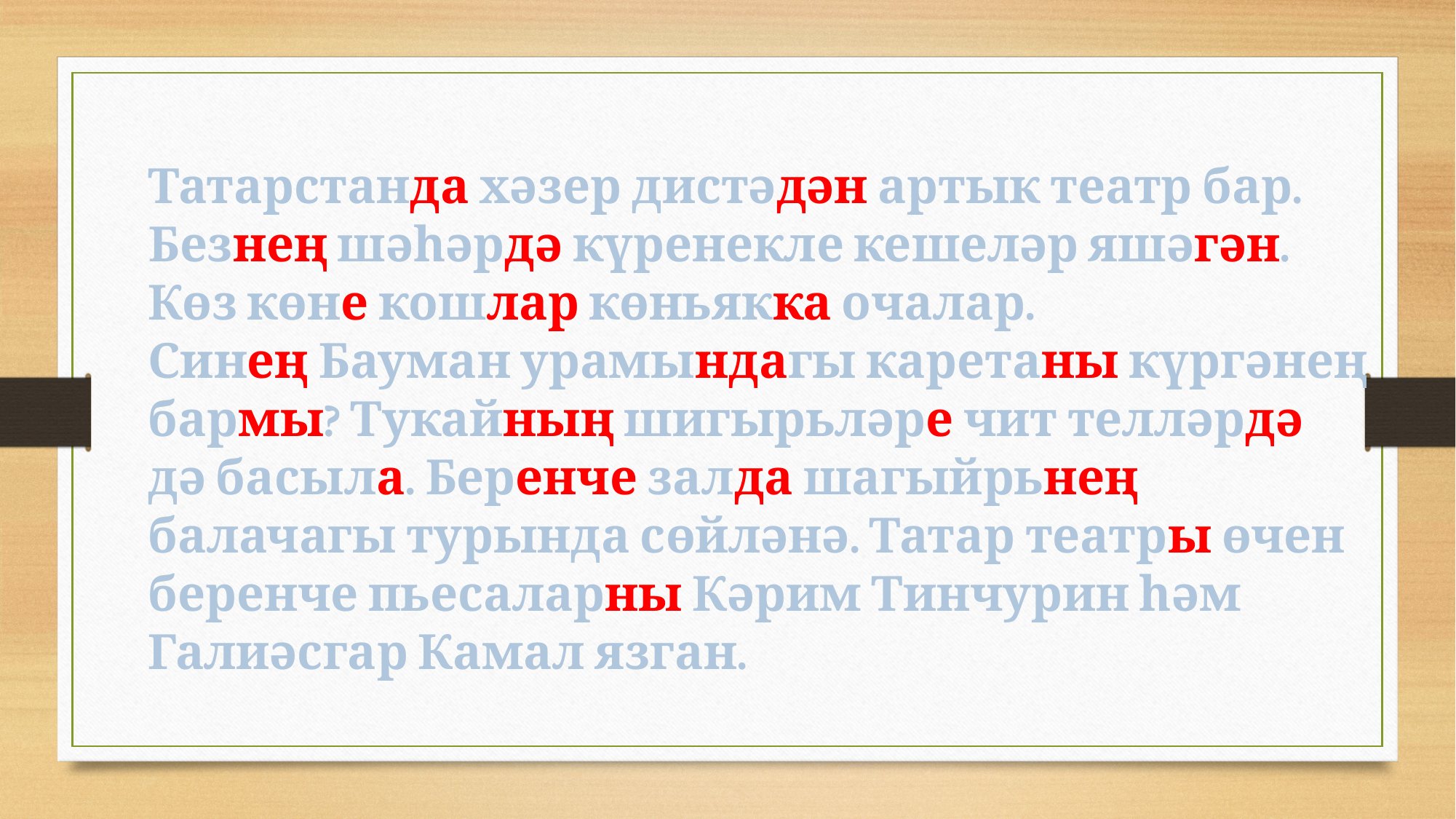

Татарстанда хәзер дистәдән артык театр бар.
Безнең шәһәрдә күренекле кешеләр яшәгән.
Көз көне кошлар көньякка очалар.
Синең Бауман урамындагы каретаны күргәнең бармы? Тукайның шигырьләре чит телләрдә дә басыла. Беренче залда шагыйрьнең балачагы турында сөйләнә. Татар театры өчен беренче пьесаларны Кәрим Тинчурин һәм Галиәсгар Камал язган.